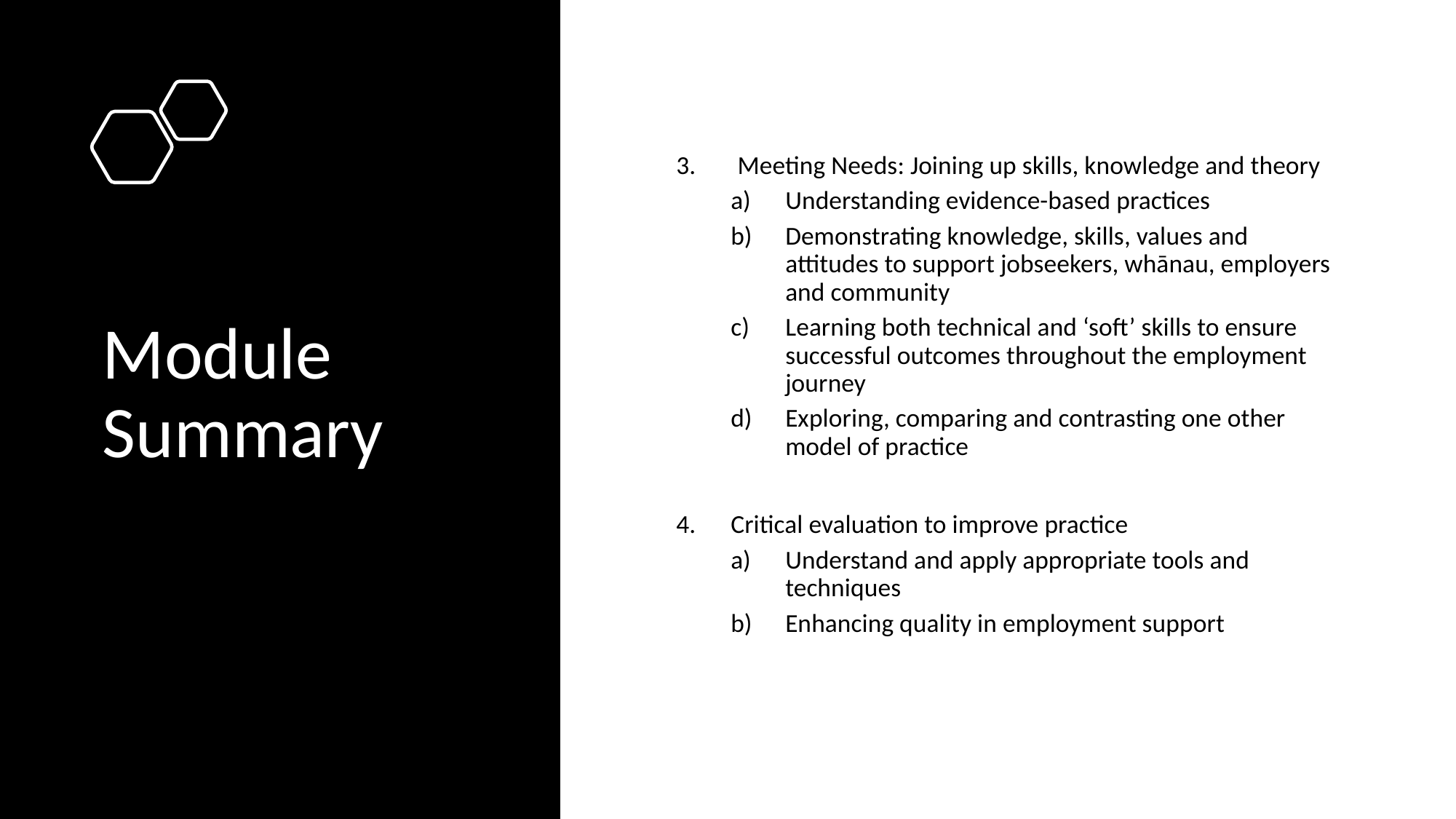

# Module Summary
Meeting Needs: Joining up skills, knowledge and theory
Understanding evidence-based practices
Demonstrating knowledge, skills, values and attitudes to support jobseekers, whānau, employers and community
Learning both technical and ‘soft’ skills to ensure successful outcomes throughout the employment journey
Exploring, comparing and contrasting one other model of practice

Critical evaluation to improve practice
Understand and apply appropriate tools and techniques
Enhancing quality in employment support